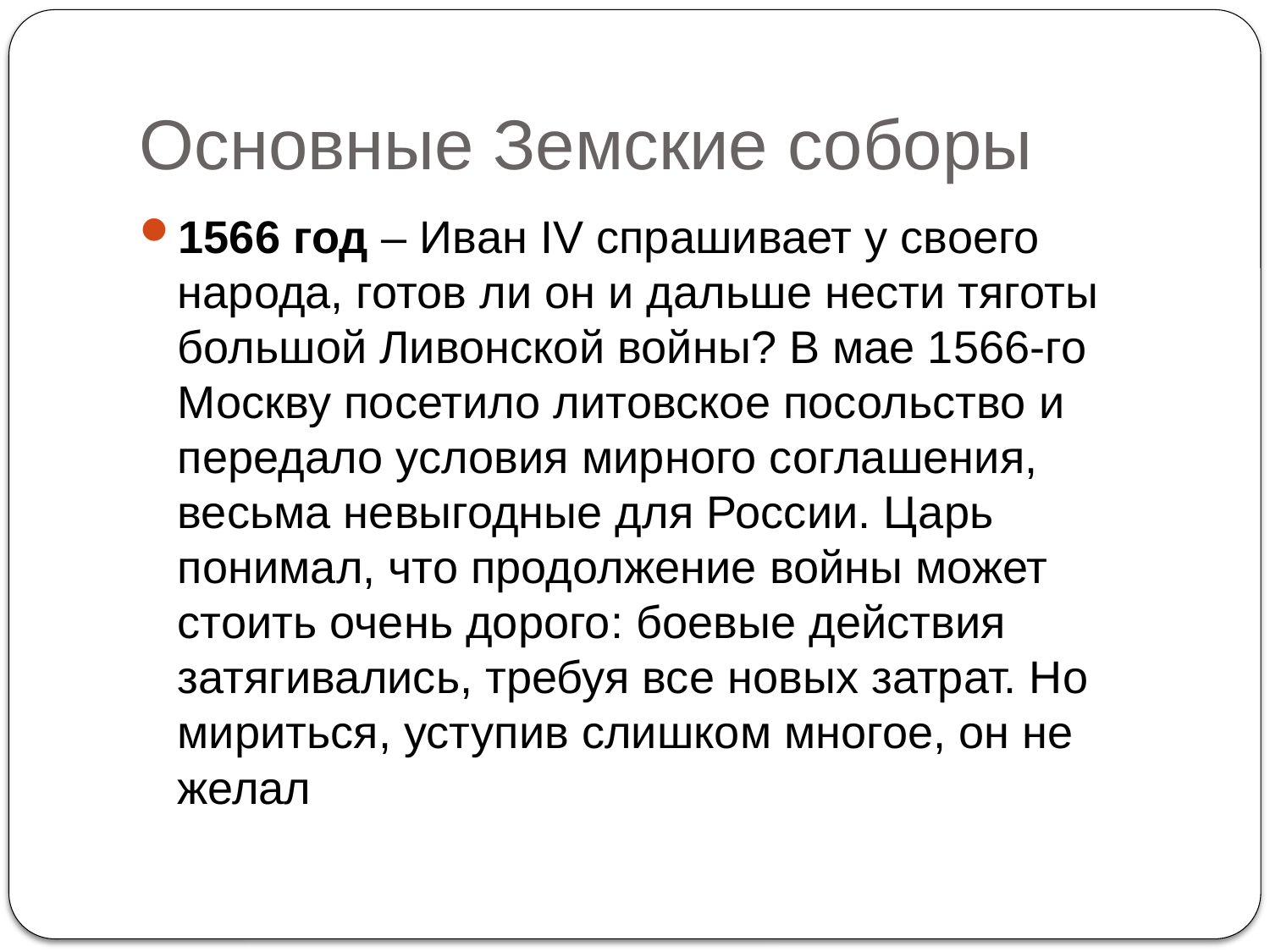

# Основные Земские соборы
1566 год – Иван IV спрашивает у своего народа, готов ли он и дальше нести тяготы большой Ливонской войны? В мае 1566-го Москву посетило литовское посольство и передало условия мирного соглашения, весьма невыгодные для России. Царь понимал, что продолжение войны может стоить очень дорого: боевые действия затягивались, требуя все новых затрат. Но мириться, уступив слишком многое, он не желал